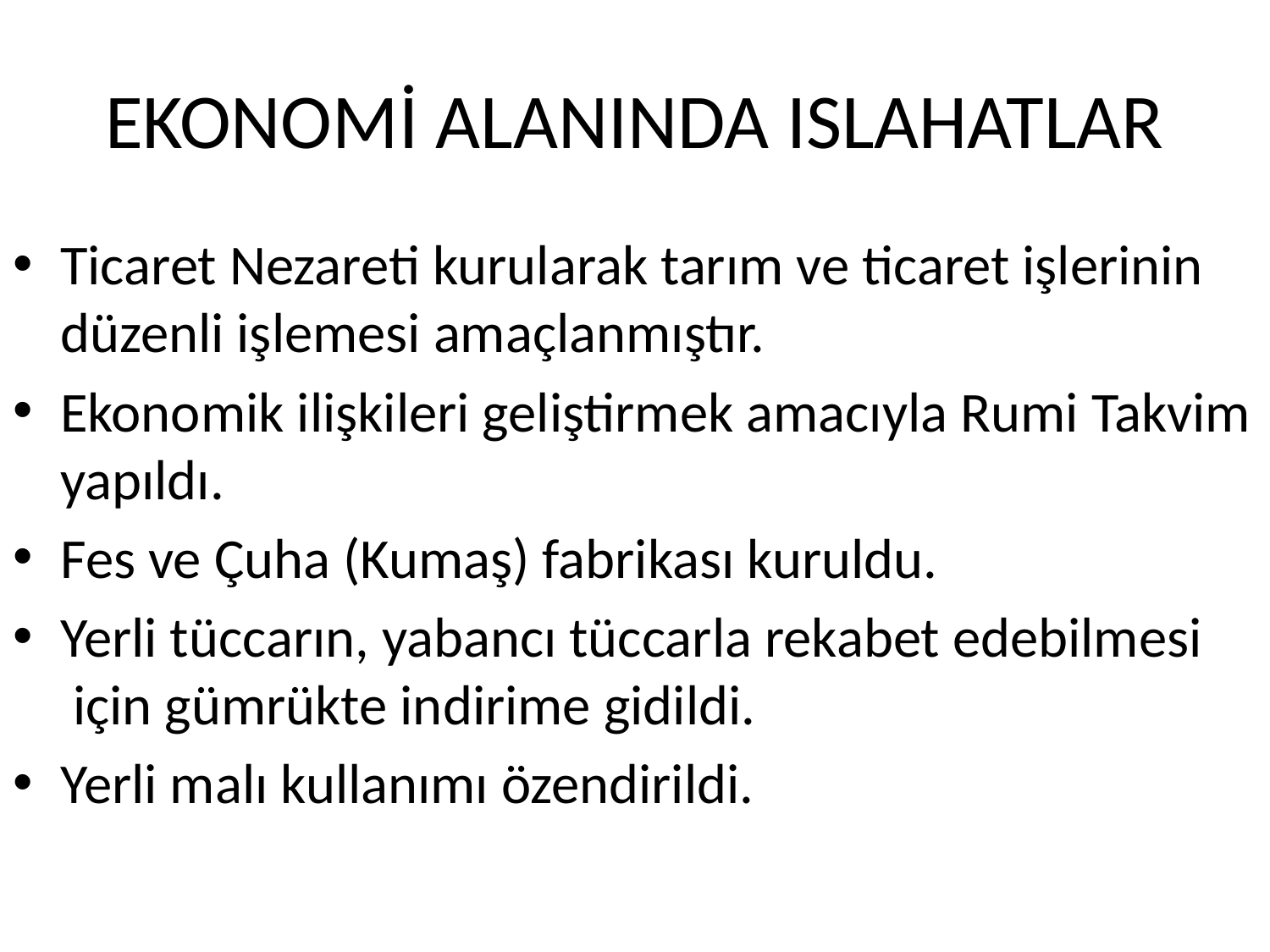

# EKONOMİ ALANINDA ISLAHATLAR
Ticaret Nezareti kurularak tarım ve ticaret işlerinin düzenli işlemesi amaçlanmıştır.
Ekonomik ilişkileri geliştirmek amacıyla Rumi Takvim yapıldı.
Fes ve Çuha (Kumaş) fabrikası kuruldu.
Yerli tüccarın, yabancı tüccarla rekabet edebilmesi  için gümrükte indirime gidildi.
Yerli malı kullanımı özendirildi.